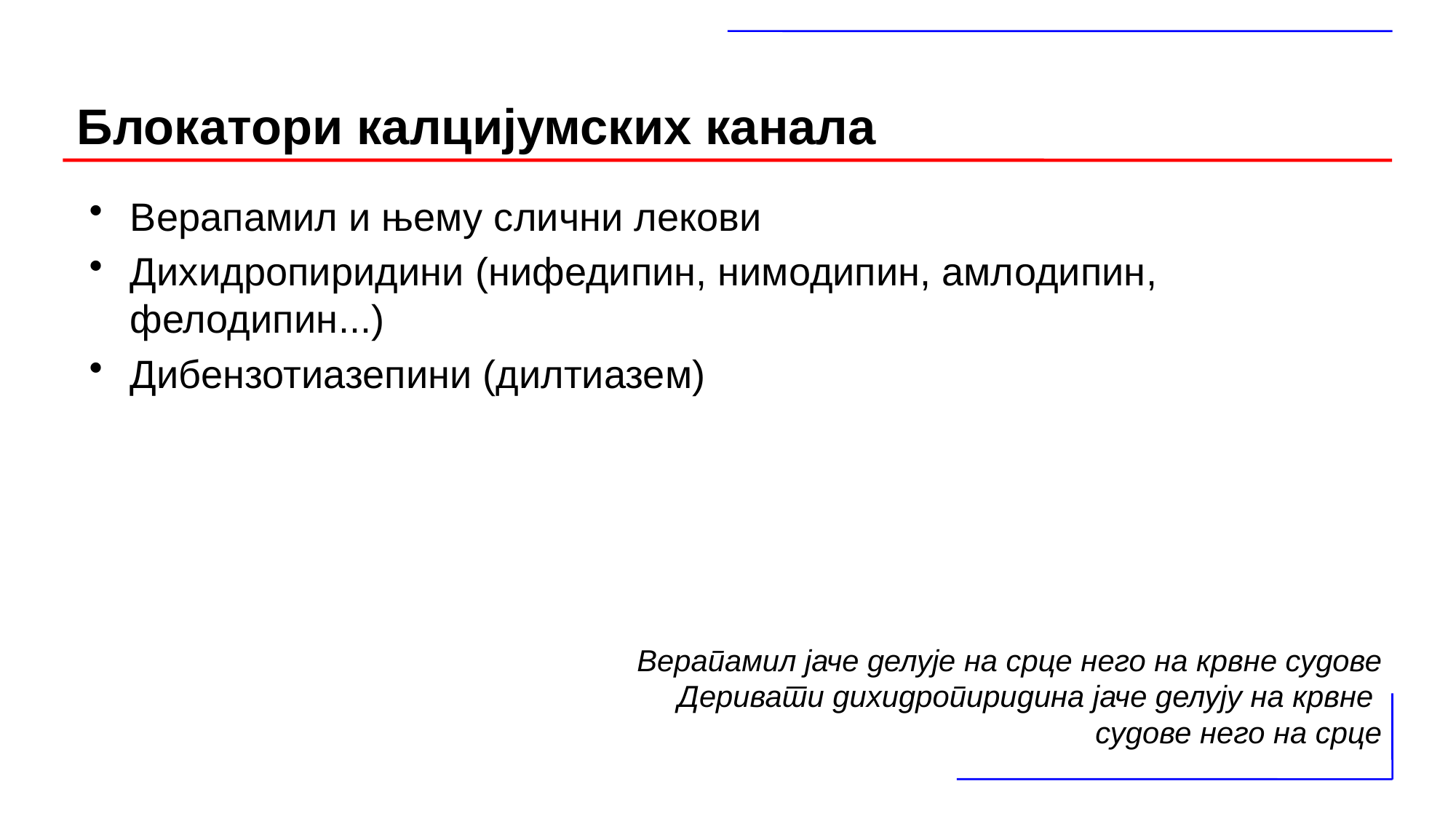

# Блокатори калцијумских канала
Верапамил и њему слични лекови
Дихидропиридини (нифедипин, нимодипин, амлодипин, фелодипин...)
Дибензотиазепини (дилтиазем)

Верапамил јаче делуje на срце него на крвне судове
Деривати дихидропиридина јаче делују на крвне
судове него на срце